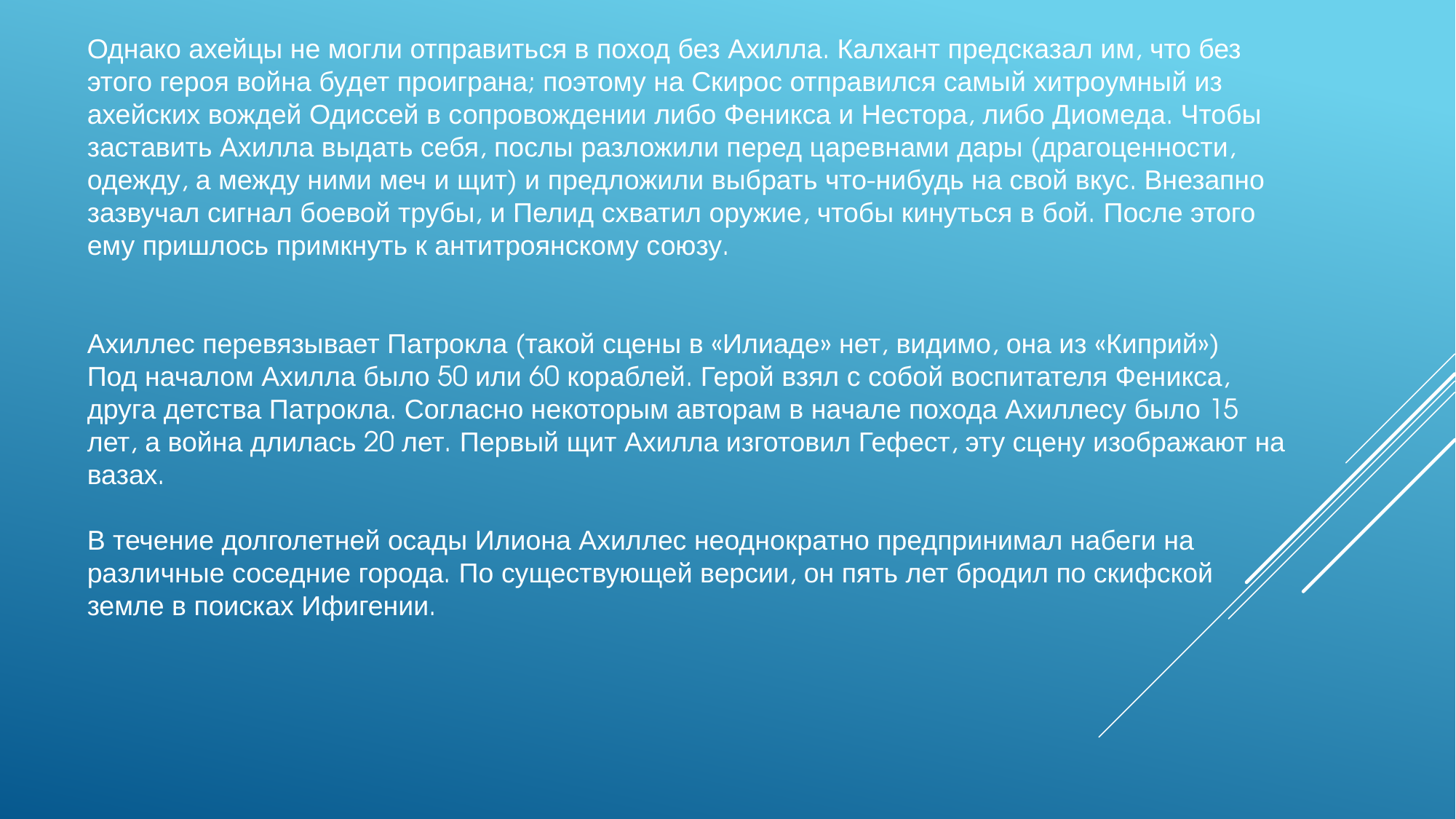

Однако ахейцы не могли отправиться в поход без Ахилла. Калхант предсказал им, что без этого героя война будет проиграна; поэтому на Скирос отправился самый хитроумный из ахейских вождей Одиссей в сопровождении либо Феникса и Нестора, либо Диомеда. Чтобы заставить Ахилла выдать себя, послы разложили перед царевнами дары (драгоценности, одежду, а между ними меч и щит) и предложили выбрать что-нибудь на свой вкус. Внезапно зазвучал сигнал боевой трубы, и Пелид схватил оружие, чтобы кинуться в бой. После этого ему пришлось примкнуть к антитроянскому союзу.

Ахиллес перевязывает Патрокла (такой сцены в «Илиаде» нет, видимо, она из «Киприй»)
Под началом Ахилла было 50 или 60 кораблей. Герой взял с собой воспитателя Феникса, друга детства Патрокла. Согласно некоторым авторам в начале похода Ахиллесу было 15 лет, а война длилась 20 лет. Первый щит Ахилла изготовил Гефест, эту сцену изображают на вазах.

В течение долголетней осады Илиона Ахиллес неоднократно предпринимал набеги на различные соседние города. По существующей версии, он пять лет бродил по скифской земле в поисках Ифигении.